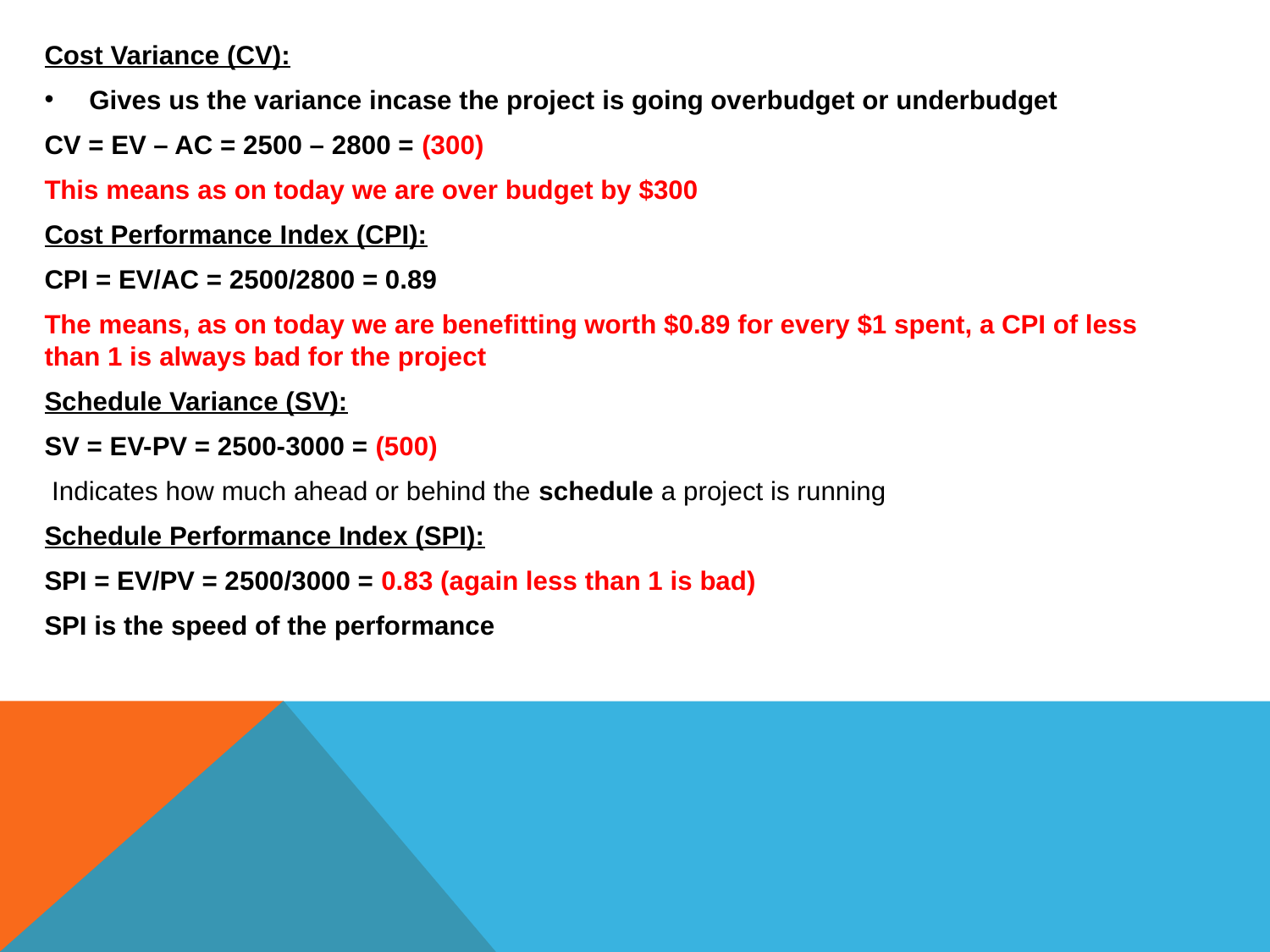

Cost Variance (CV):
Gives us the variance incase the project is going overbudget or underbudget
CV = EV – AC = 2500 – 2800 = (300)
This means as on today we are over budget by $300
Cost Performance Index (CPI):
CPI = EV/AC = 2500/2800 = 0.89
The means, as on today we are benefitting worth $0.89 for every $1 spent, a CPI of less than 1 is always bad for the project
Schedule Variance (SV):
SV = EV-PV = 2500-3000 = (500)
 Indicates how much ahead or behind the schedule a project is running
Schedule Performance Index (SPI):
SPI = EV/PV = 2500/3000 = 0.83 (again less than 1 is bad)
SPI is the speed of the performance